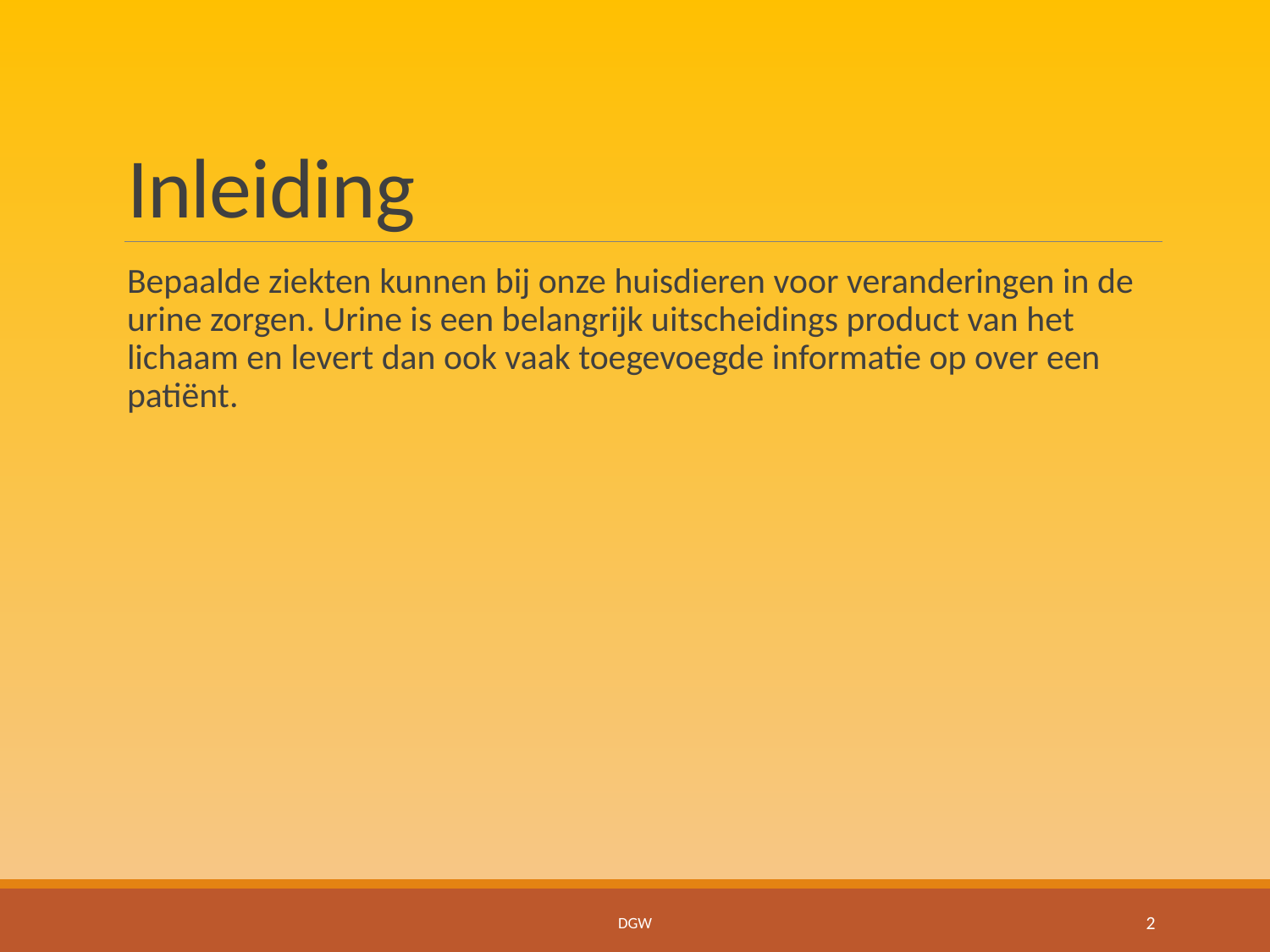

# Inleiding
Bepaalde ziekten kunnen bij onze huisdieren voor veranderingen in de urine zorgen. Urine is een belangrijk uitscheidings product van het lichaam en levert dan ook vaak toegevoegde informatie op over een patiënt.
DGW
2